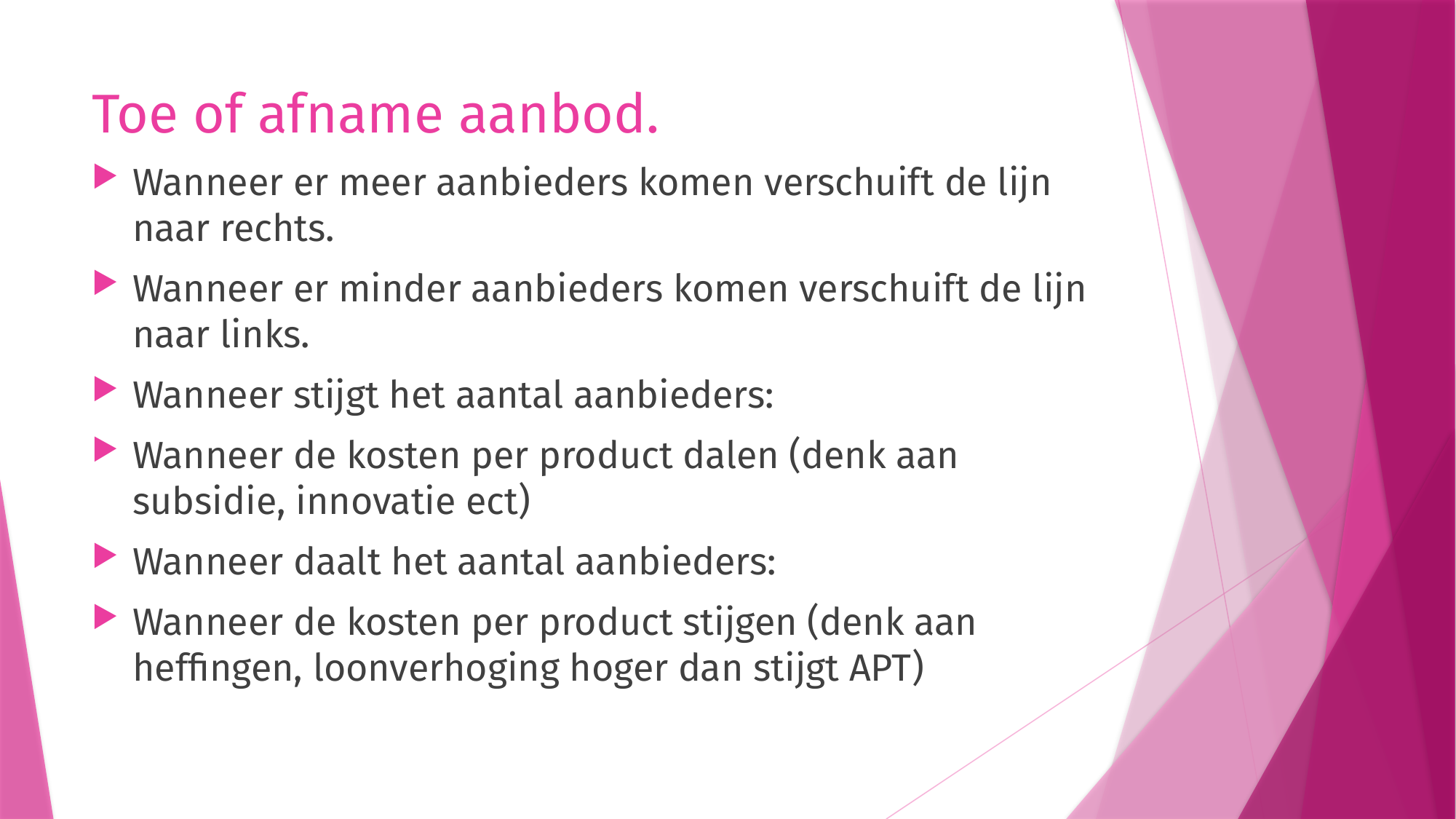

# Toe of afname aanbod.
Wanneer er meer aanbieders komen verschuift de lijn naar rechts.
Wanneer er minder aanbieders komen verschuift de lijn naar links.
Wanneer stijgt het aantal aanbieders:
Wanneer de kosten per product dalen (denk aan subsidie, innovatie ect)
Wanneer daalt het aantal aanbieders:
Wanneer de kosten per product stijgen (denk aan heffingen, loonverhoging hoger dan stijgt APT)